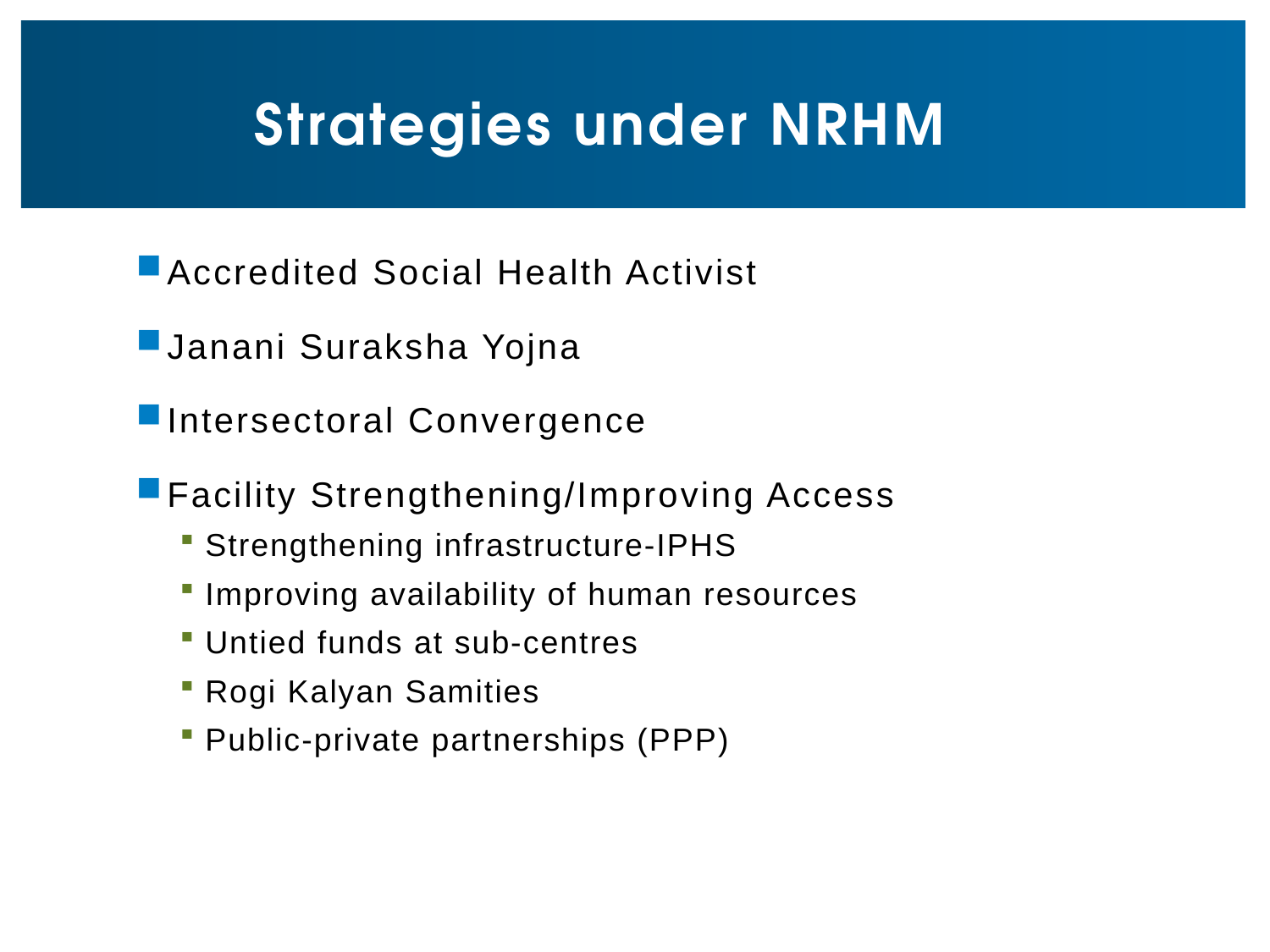

# Strategies under NRHM
Accredited Social Health Activist
Janani Suraksha Yojna
Intersectoral Convergence
Facility Strengthening/Improving Access
Strengthening infrastructure-IPHS
Improving availability of human resources
Untied funds at sub-centres
Rogi Kalyan Samities
Public-private partnerships (PPP)